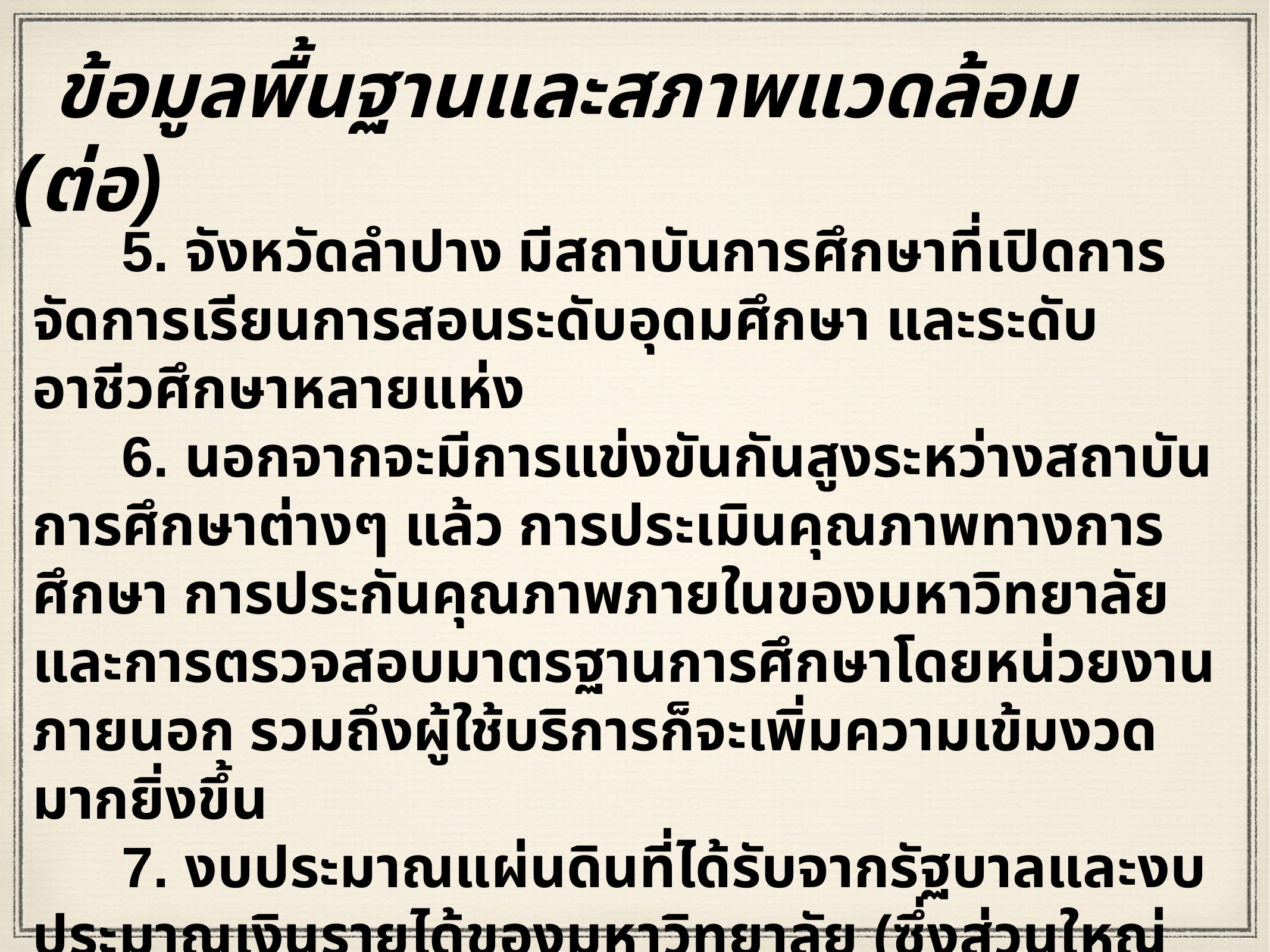

ข้อมูลพื้นฐานและสภาพแวดล้อม (ต่อ)
	5. จังหวัดลำปาง มีสถาบันการศึกษาที่เปิดการจัดการเรียนการสอนระดับอุดมศึกษา และระดับอาชีวศึกษาหลายแห่ง
	6. นอกจากจะมีการแข่งขันกันสูงระหว่างสถาบันการศึกษาต่างๆ แล้ว การประเมินคุณภาพทางการศึกษา การประกันคุณภาพภายในของมหาวิทยาลัย และการตรวจสอบมาตรฐานการศึกษาโดยหน่วยงานภายนอก รวมถึงผู้ใช้บริการก็จะเพิ่มความเข้มงวดมากยิ่งขึ้น
	7. งบประมาณแผ่นดินที่ได้รับจากรัฐบาลและงบประมาณเงินรายได้ของมหาวิทยาลัย (ซึ่งส่วนใหญ่ได้มาจากค่าลงทะเบียนของนักศึกษา) ค่อนข้างจำกัด